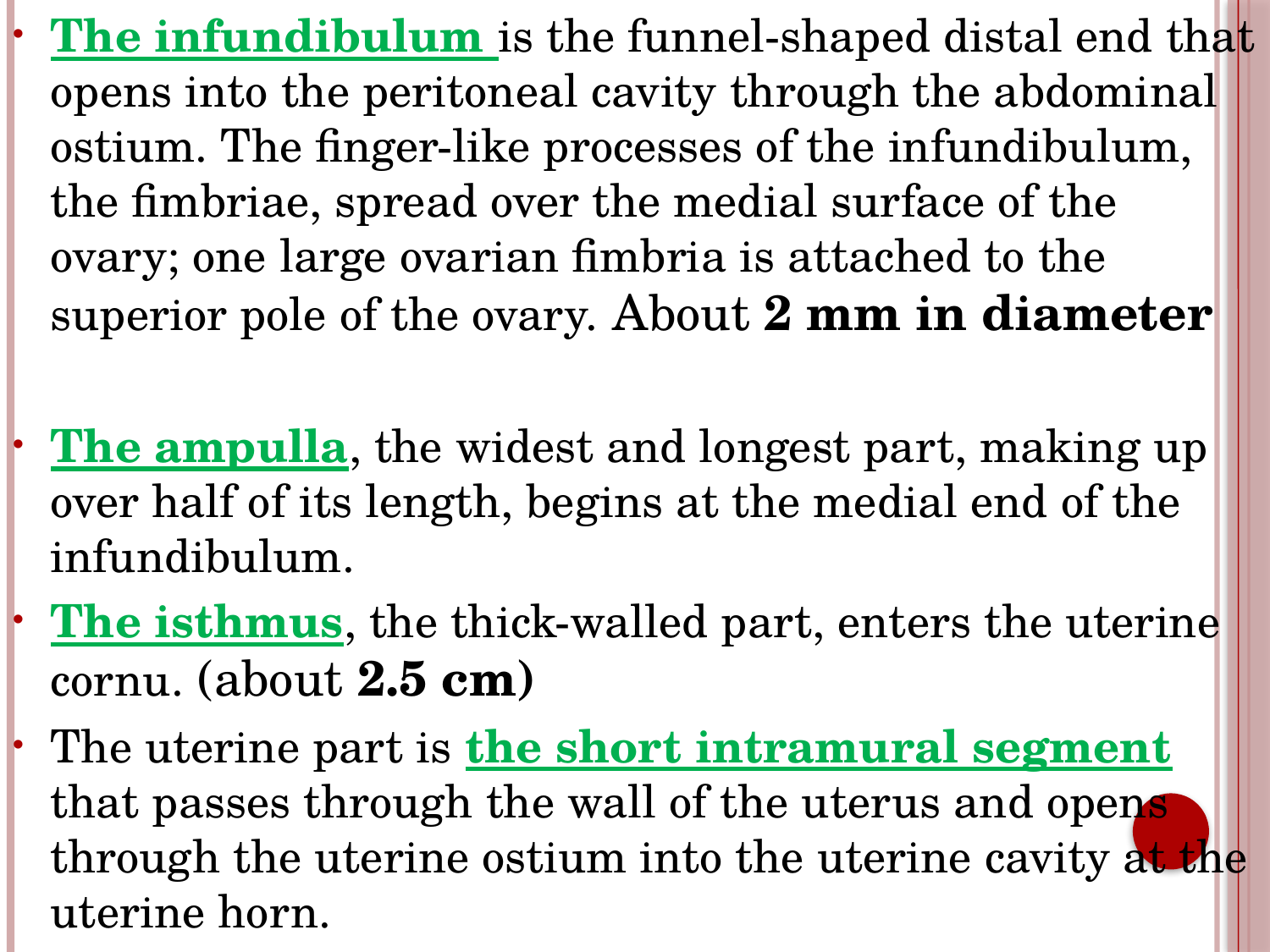

The infundibulum is the funnel-shaped distal end that opens into the peritoneal cavity through the abdominal ostium. The finger-like processes of the infundibulum, the fimbriae, spread over the medial surface of the ovary; one large ovarian fimbria is attached to the superior pole of the ovary. About 2 mm in diameter

The ampulla, the widest and longest part, making up over half of its length, begins at the medial end of the infundibulum.
The isthmus, the thick-walled part, enters the uterine cornu. (about 2.5 cm)
The uterine part is the short intramural segment that passes through the wall of the uterus and opens through the uterine ostium into the uterine cavity at the uterine horn.